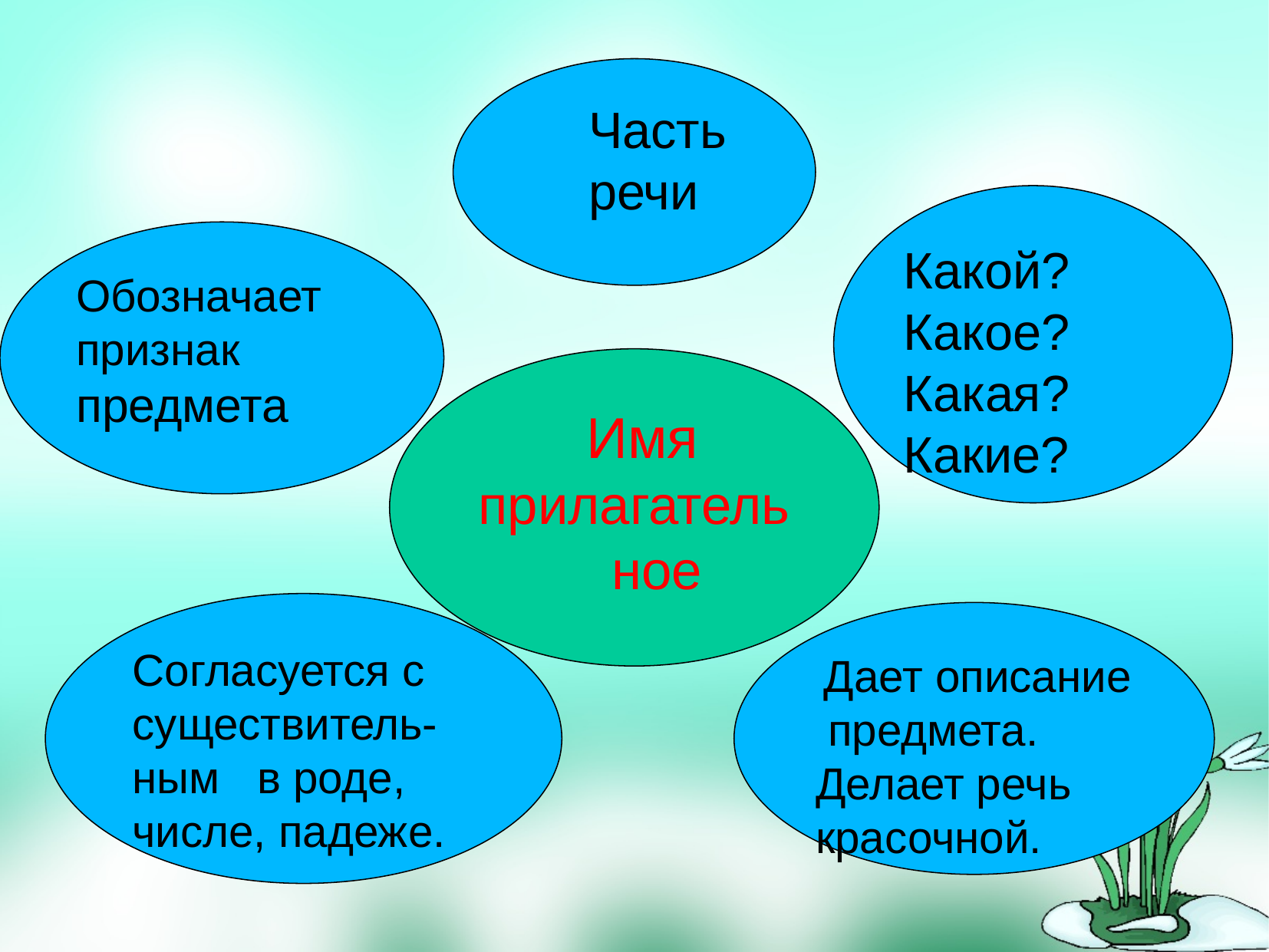

Часть
     речи
Какой?     Какое?
Какая?   Какие?
Обозначает    признак  предмета
#
 Имя
прилагатель    ное

Согласуется с  существитель-ным   в роде,   числе, падеже.
 Дает описание  предмета. Делает речь красочной.